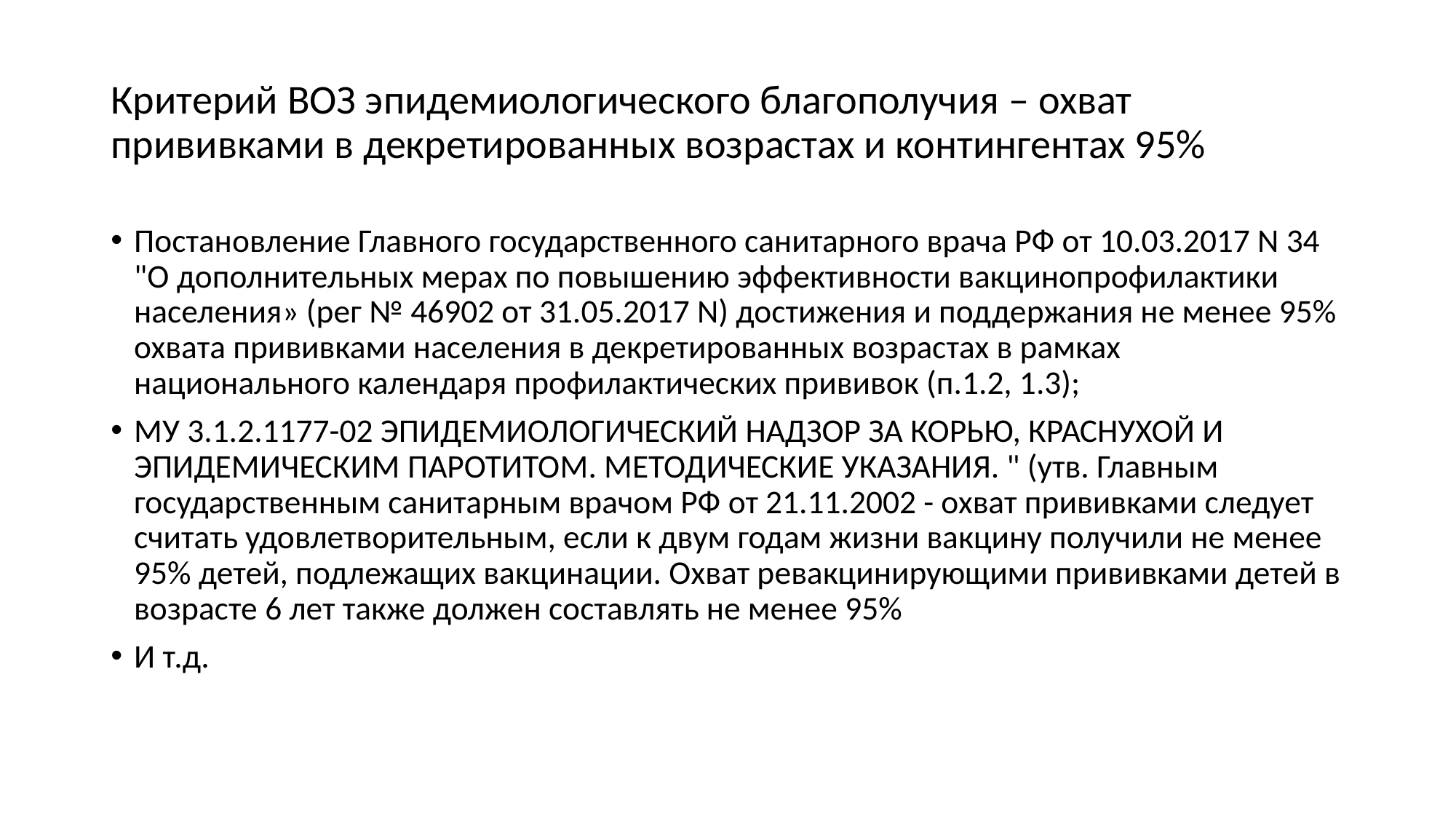

# Критерий ВОЗ эпидемиологического благополучия – охват прививками в декретированных возрастах и контингентах 95%
Постановление Главного государственного санитарного врача РФ от 10.03.2017 N 34 "О дополнительных мерах по повышению эффективности вакцинопрофилактики населения» (рег № 46902 от 31.05.2017 N) достижения и поддержания не менее 95% охвата прививками населения в декретированных возрастах в рамках национального календаря профилактических прививок (п.1.2, 1.3);
МУ 3.1.2.1177-02 ЭПИДЕМИОЛОГИЧЕСКИЙ НАДЗОР ЗА КОРЬЮ, КРАСНУХОЙ И ЭПИДЕМИЧЕСКИМ ПАРОТИТОМ. МЕТОДИЧЕСКИЕ УКАЗАНИЯ. " (утв. Главным государственным санитарным врачом РФ от 21.11.2002 - охват прививками следует считать удовлетворительным, если к двум годам жизни вакцину получили не менее 95% детей, подлежащих вакцинации. Охват ревакцинирующими прививками детей в возрасте 6 лет также должен составлять не менее 95%
И т.д.